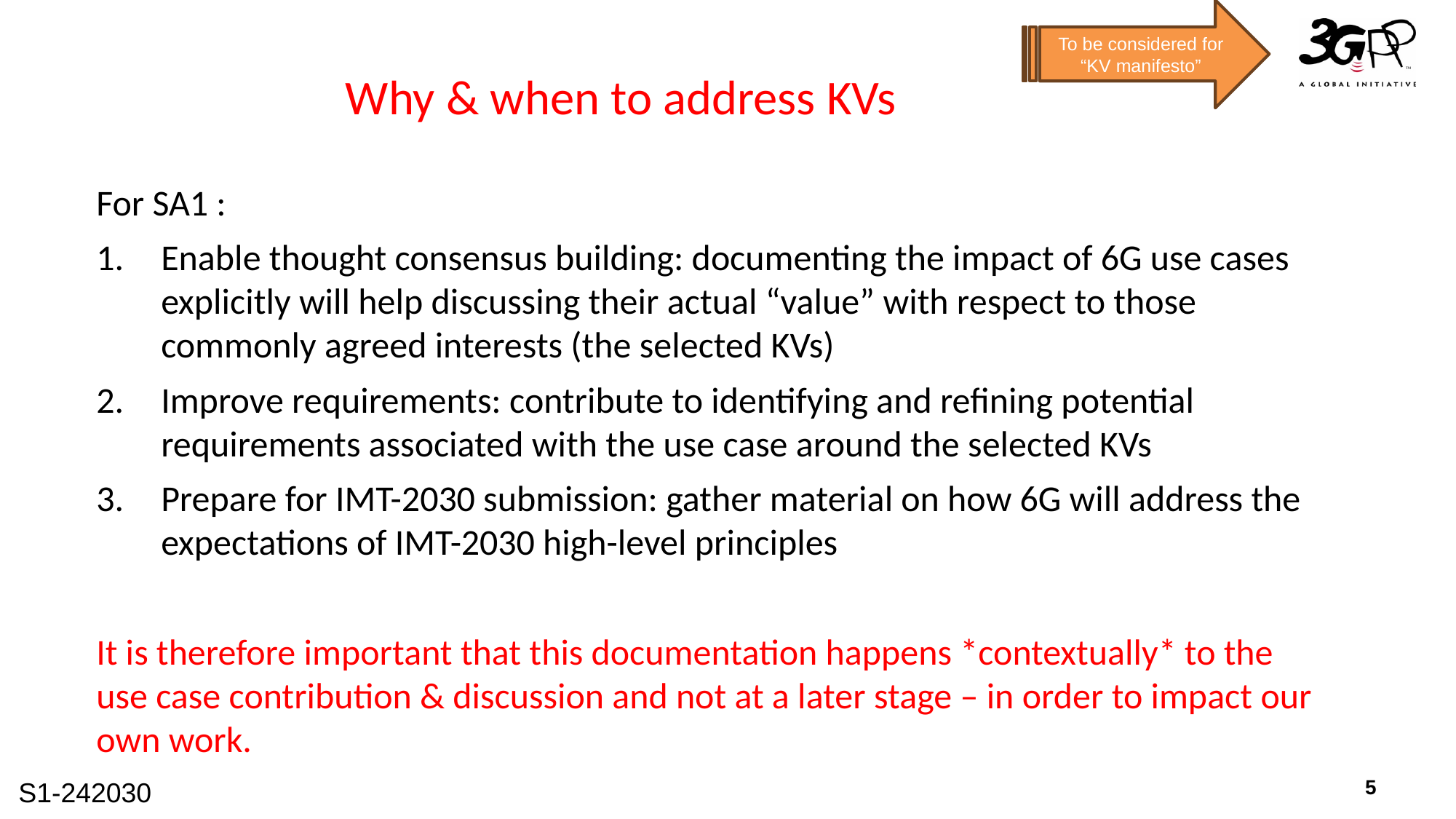

To be considered for “KV manifesto”
# Why & when to address KVs
For SA1 :
Enable thought consensus building: documenting the impact of 6G use cases explicitly will help discussing their actual “value” with respect to those commonly agreed interests (the selected KVs)
Improve requirements: contribute to identifying and refining potential requirements associated with the use case around the selected KVs
Prepare for IMT-2030 submission: gather material on how 6G will address the expectations of IMT-2030 high-level principles

It is therefore important that this documentation happens *contextually* to the use case contribution & discussion and not at a later stage – in order to impact our own work.